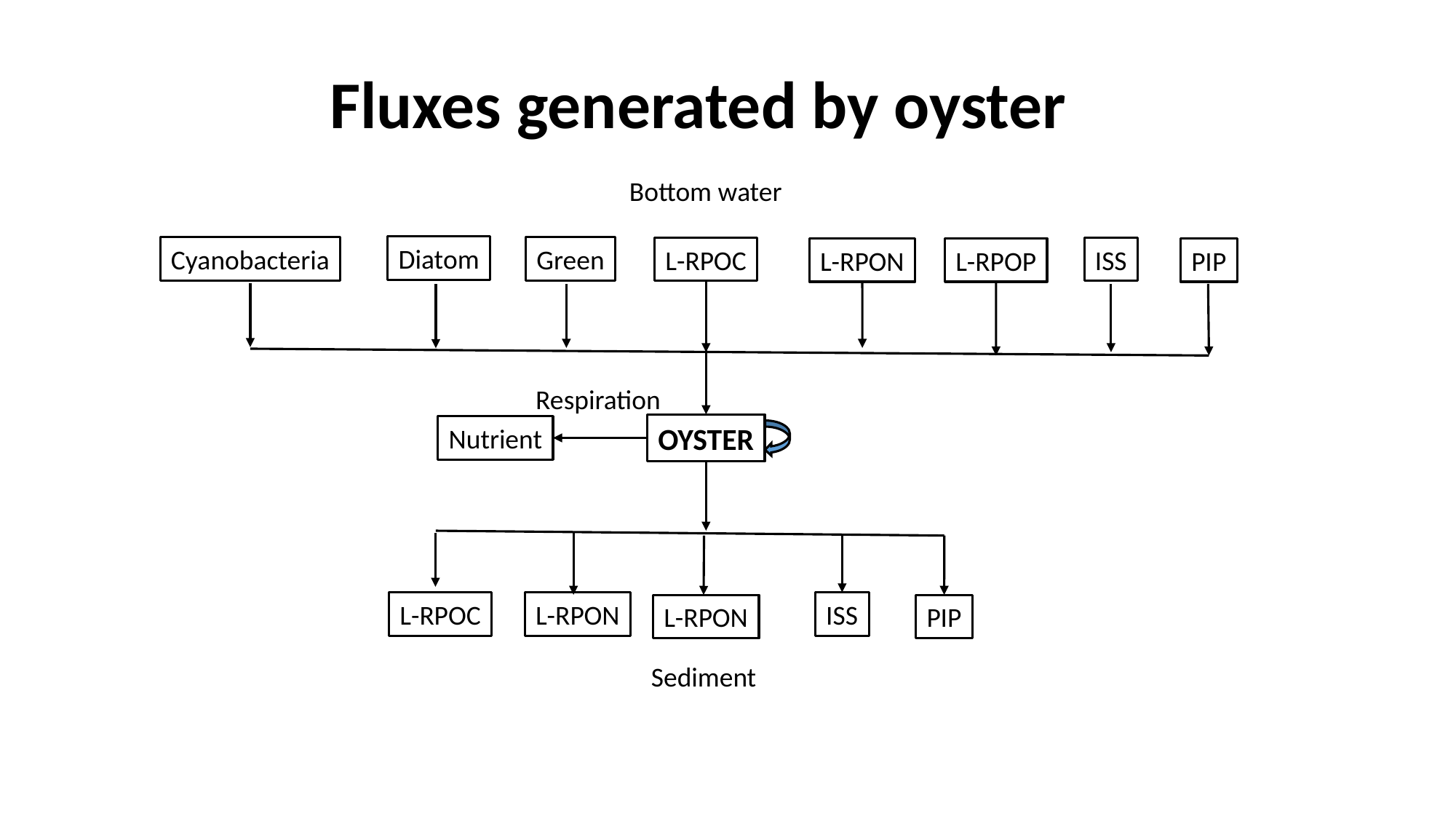

Fluxes generated by oyster
Bottom water
Diatom
Cyanobacteria
Green
L-RPOC
ISS
L-RPON
L-RPOP
PIP
Respiration
OYSTER
Nutrient

L-RPOC
L-RPON
ISS
L-RPON
PIP
Sediment